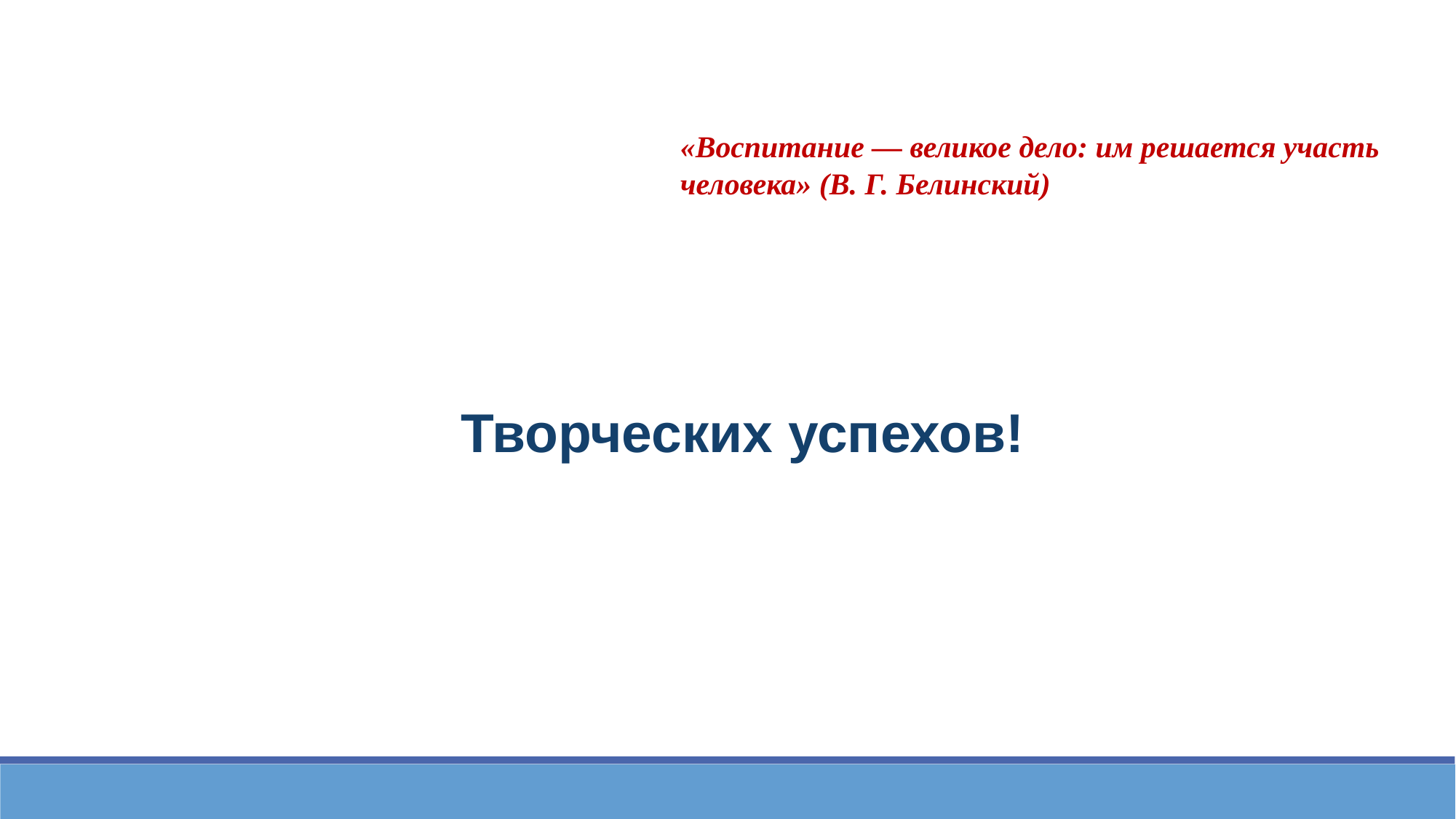

«Воспитание — великое дело: им решается участь человека» (В. Г. Белинский)
Творческих успехов!